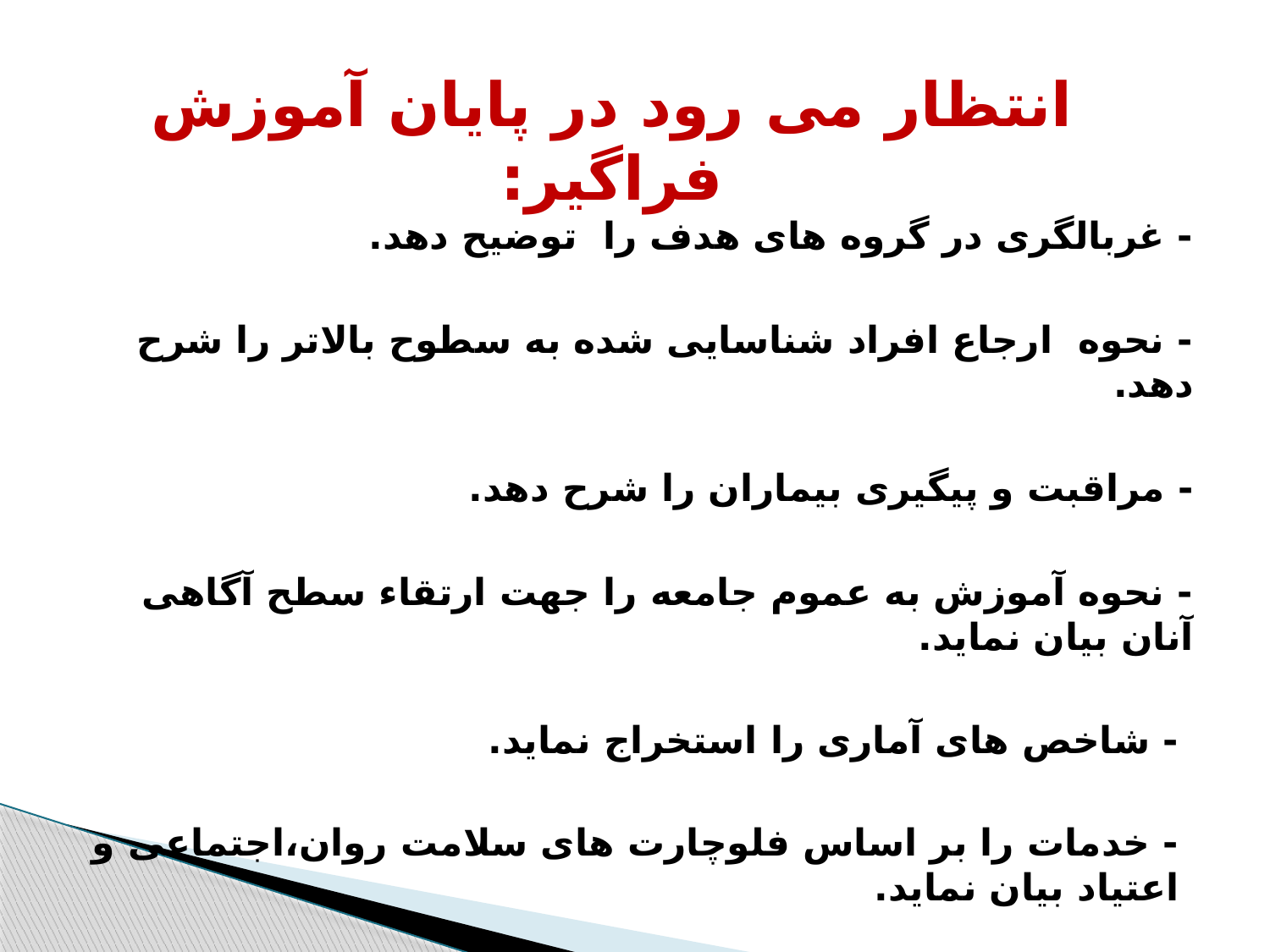

# انتظار می رود در پایان آموزش فراگیر:
- غربالگری در گروه های هدف را  توضیح دهد.

- نحوه  ارجاع افراد شناسایی شده به سطوح بالاتر را شرح دهد.

- مراقبت و پیگيری بيماران را شرح دهد.

- نحوه آموزش به عموم جامعه را جهت ارتقاء سطح آگاهی آنان بیان نماید.

- شاخص های آماری را استخراج نماید.

- خدمات را بر اساس فلوچارت های سلامت روان،اجتماعی و اعتیاد بیان نماید.